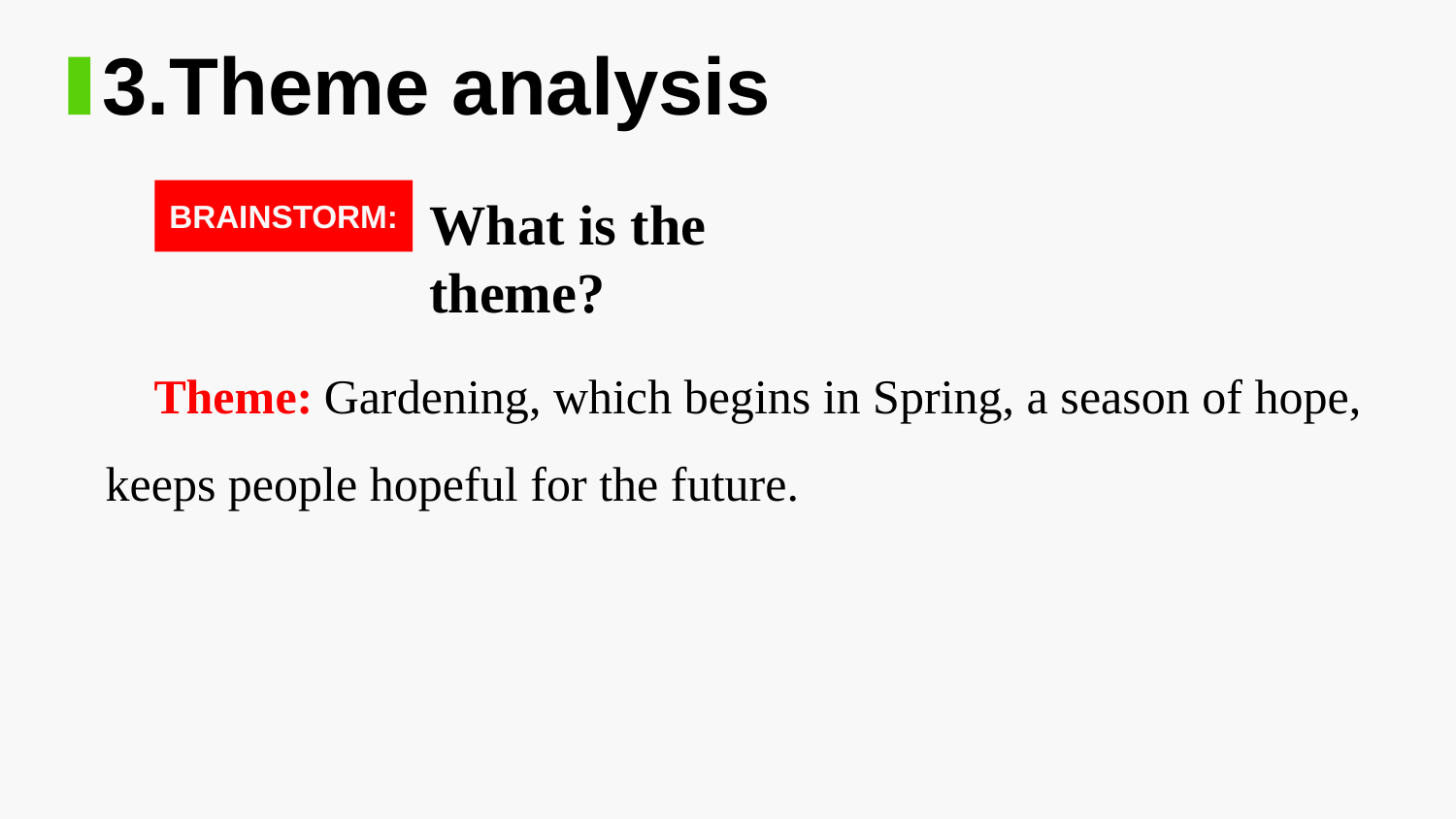

3.Theme analysis

BRAINSTORM:
What is the theme?
    Theme: Gardening, which begins in Spring, a season of hope, keeps people hopeful for the future.